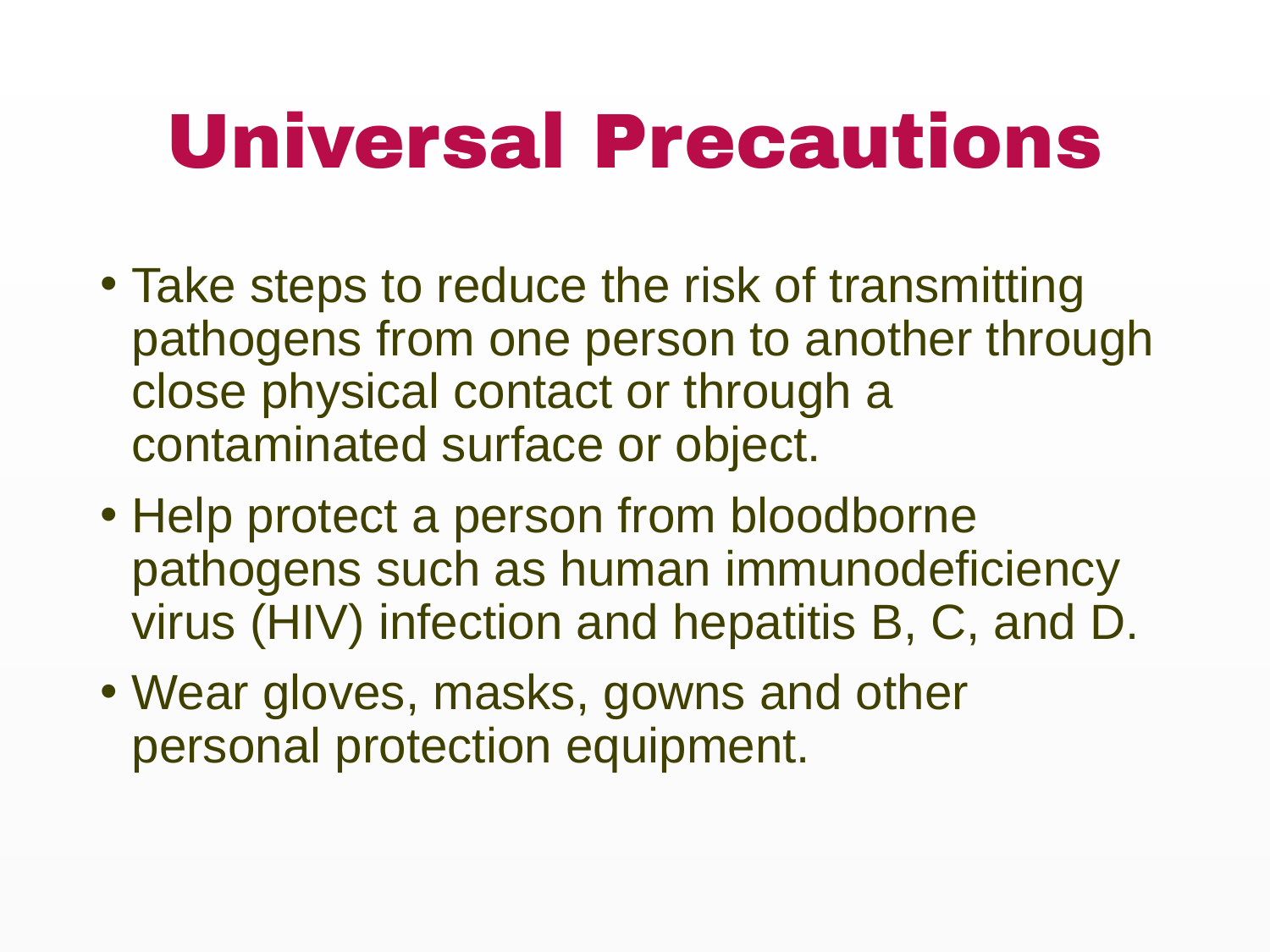

# Universal Precautions
Take steps to reduce the risk of transmitting pathogens from one person to another through close physical contact or through a contaminated surface or object.
Help protect a person from bloodborne pathogens such as human immunodeficiency virus (HIV) infection and hepatitis B, C, and D.
Wear gloves, masks, gowns and other personal protection equipment.